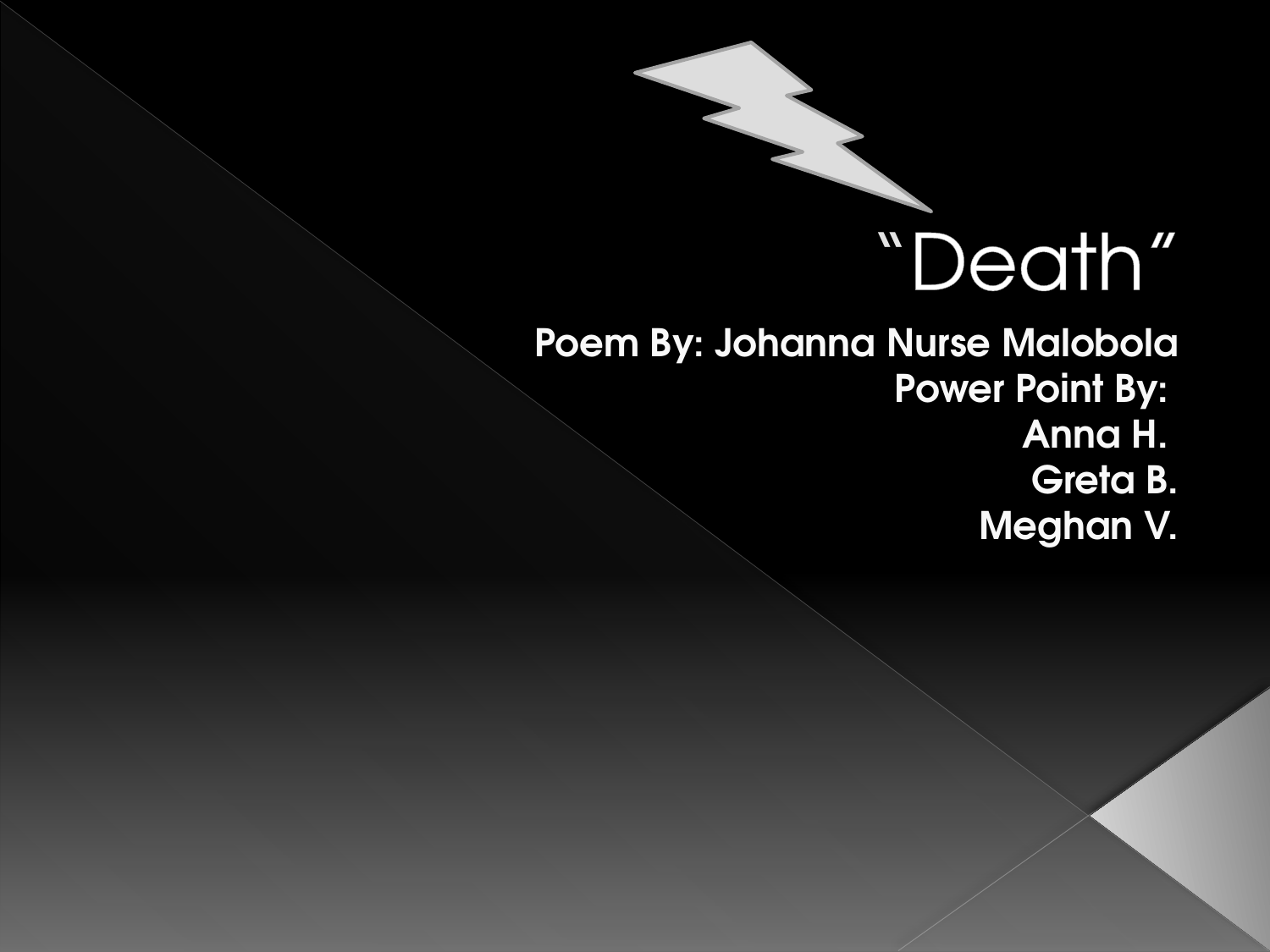

# “Death”
Poem By: Johanna Nurse Malobola
Power Point By:
Anna H.
Greta B.
Meghan V.